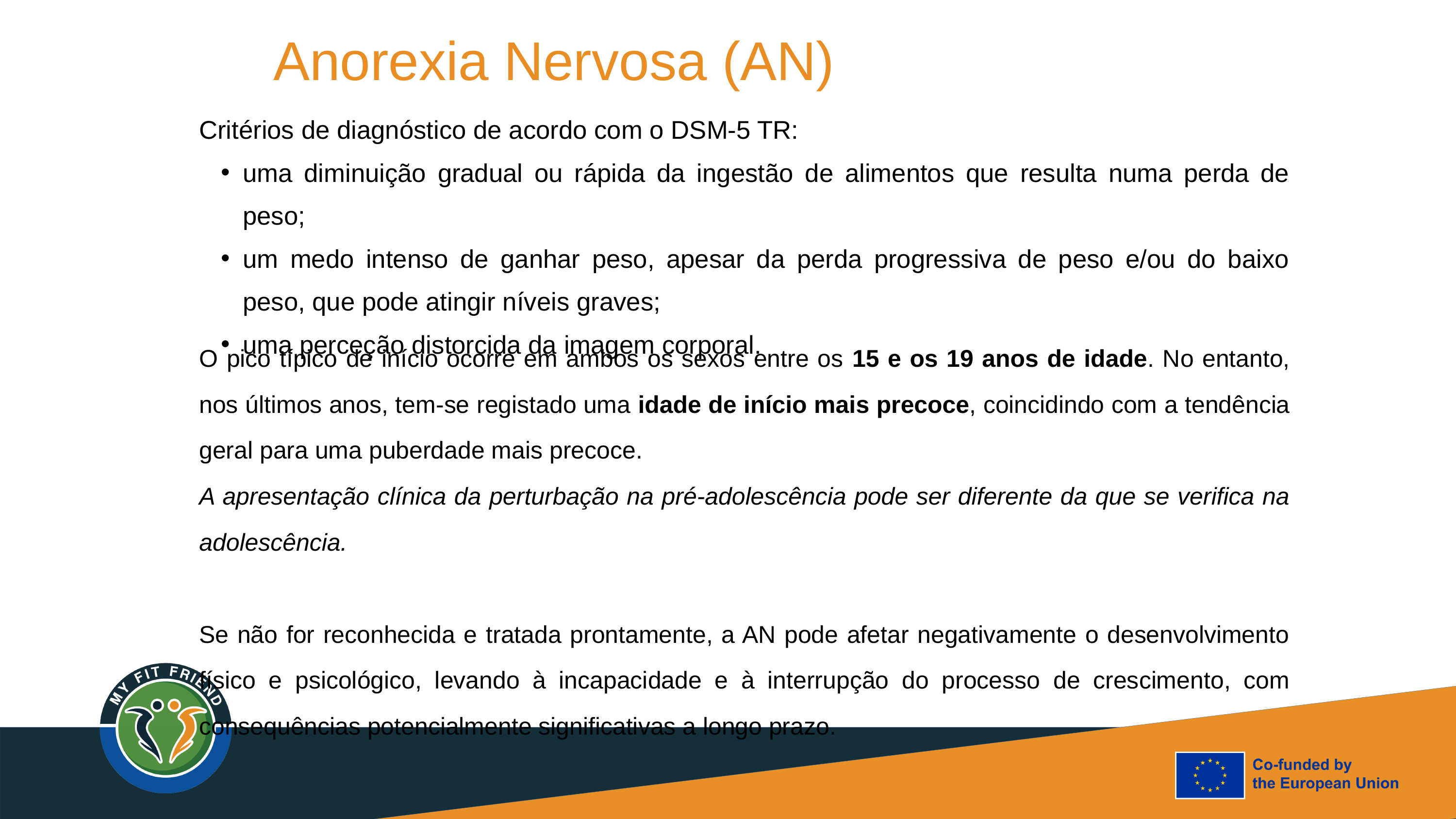

Anorexia Nervosa (AN)
Critérios de diagnóstico de acordo com o DSM-5 TR:
uma diminuição gradual ou rápida da ingestão de alimentos que resulta numa perda de peso;
um medo intenso de ganhar peso, apesar da perda progressiva de peso e/ou do baixo peso, que pode atingir níveis graves;
uma perceção distorcida da imagem corporal.
O pico típico de início ocorre em ambos os sexos entre os 15 e os 19 anos de idade. No entanto, nos últimos anos, tem-se registado uma idade de início mais precoce, coincidindo com a tendência geral para uma puberdade mais precoce.
A apresentação clínica da perturbação na pré-adolescência pode ser diferente da que se verifica na adolescência.

Se não for reconhecida e tratada prontamente, a AN pode afetar negativamente o desenvolvimento físico e psicológico, levando à incapacidade e à interrupção do processo de crescimento, com consequências potencialmente significativas a longo prazo.